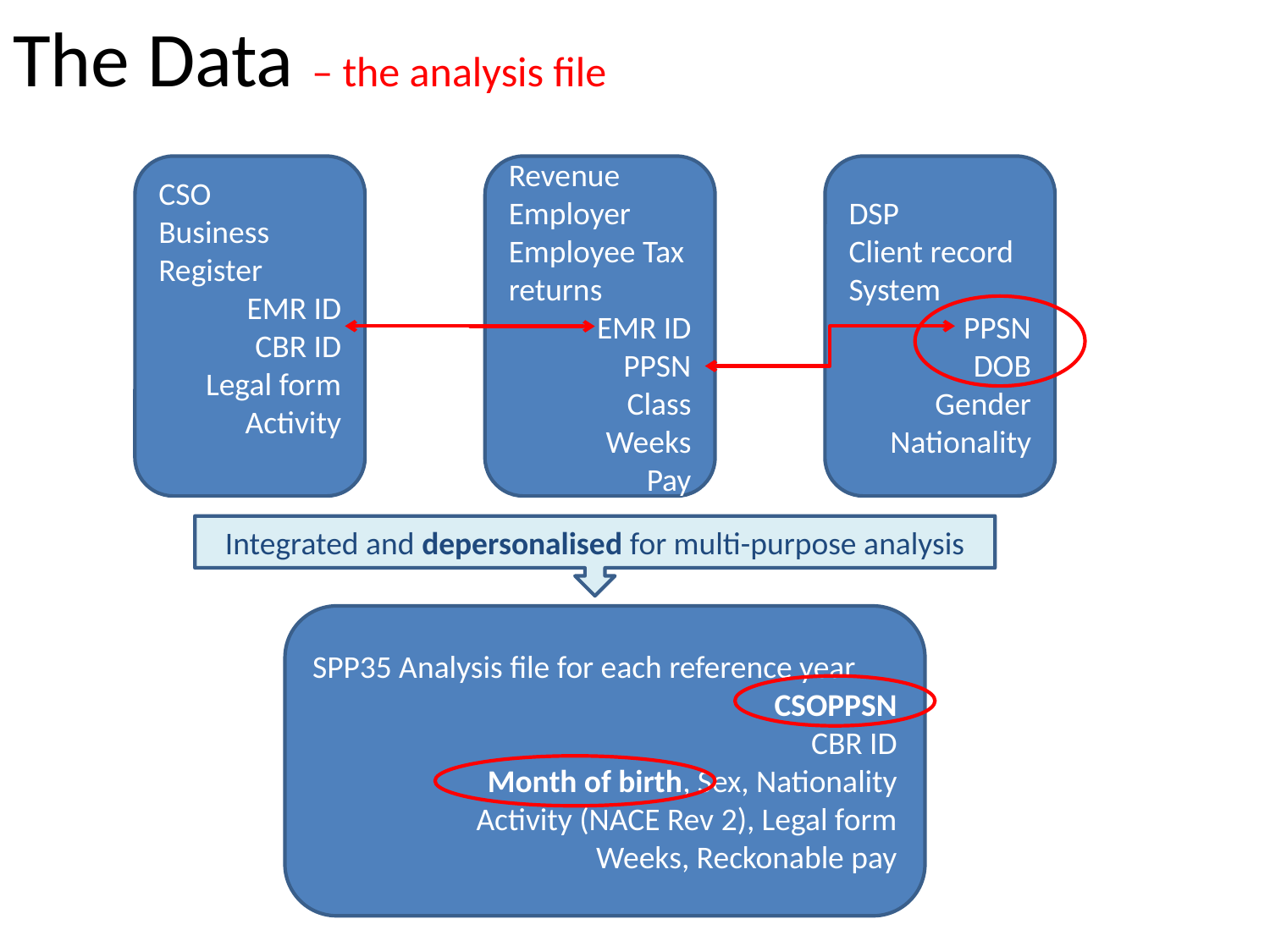

# The Data – the analysis file
CSO
Business Register
EMR ID
CBR ID
Legal form
Activity

Revenue Employer Employee Tax returns
EMR ID
PPSN
Class
Weeks
Pay
DSP
Client record System
PPSN
DOB
Gender
Nationality

Integrated and depersonalised for multi-purpose analysis
SPP35 Analysis file for each reference year
CSOPPSN
CBR ID
Month of birth, Sex, Nationality
Activity (NACE Rev 2), Legal form
Weeks, Reckonable pay